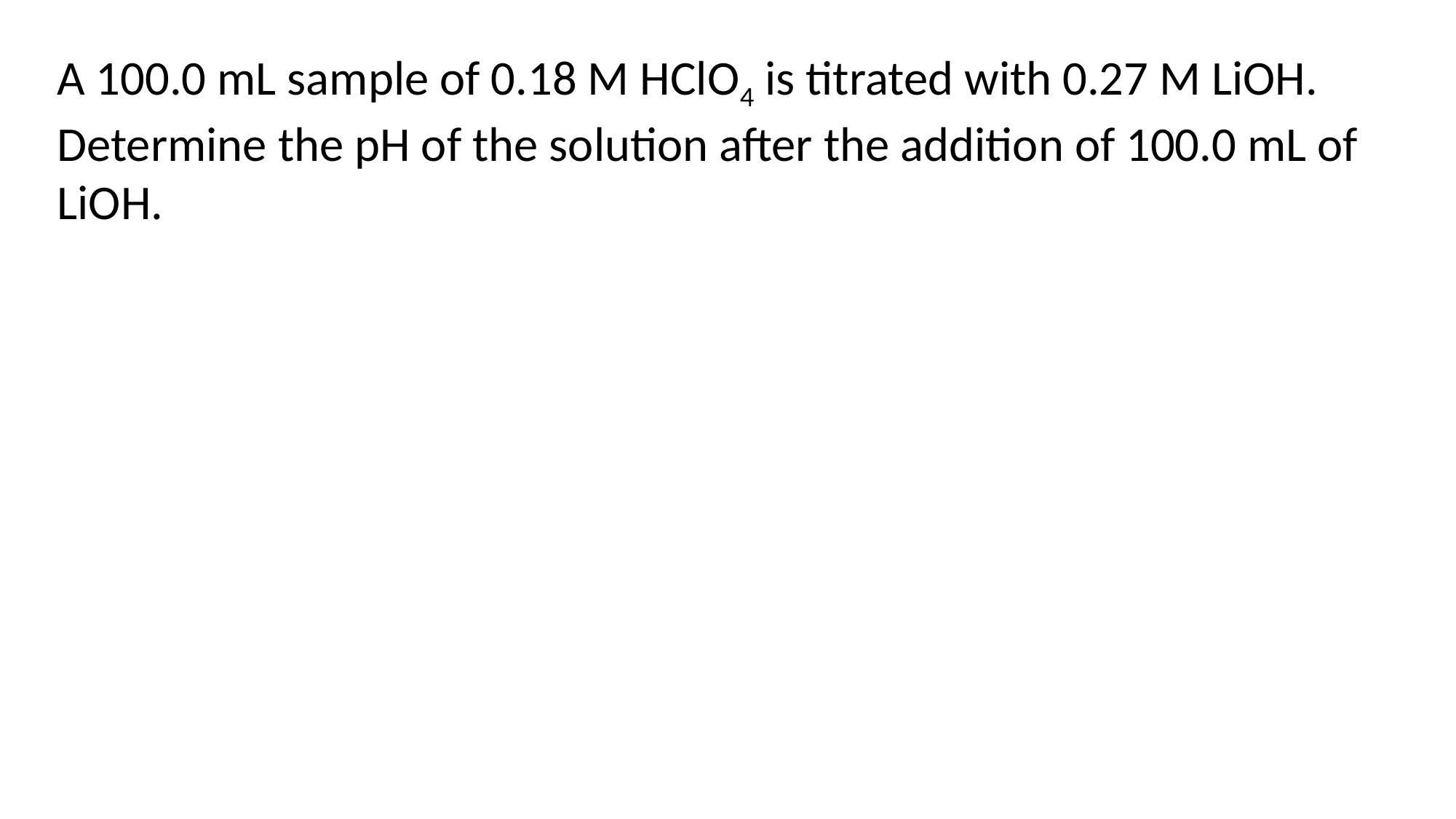

A 100.0 mL sample of 0.18 M HClO4 is titrated with 0.27 M LiOH. Determine the pH of the solution after the addition of 100.0 mL of LiOH.